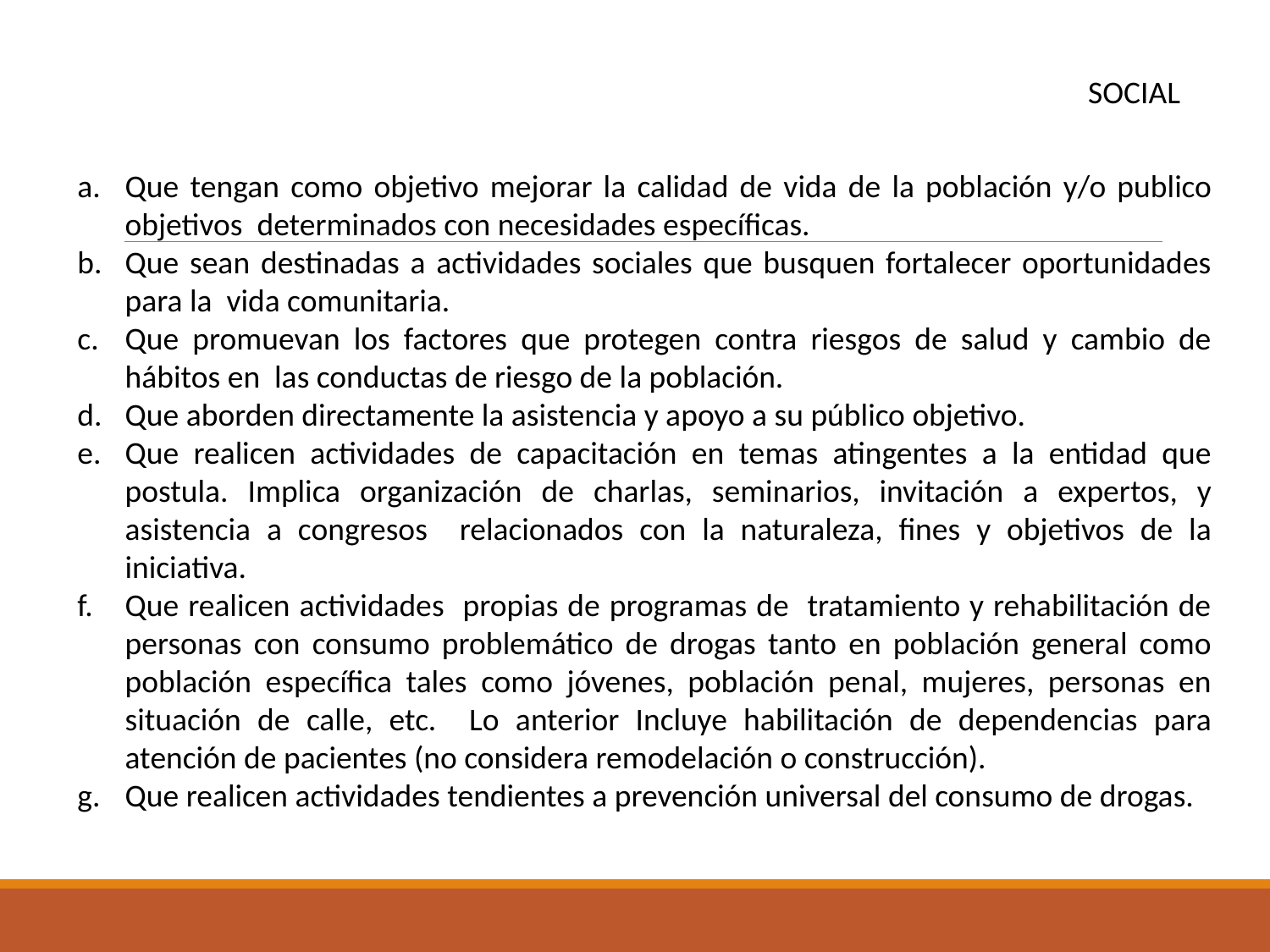

SOCIAL
Que tengan como objetivo mejorar la calidad de vida de la población y/o publico objetivos  determinados con necesidades específicas.
Que sean destinadas a actividades sociales que busquen fortalecer oportunidades para la  vida comunitaria.
Que promuevan los factores que protegen contra riesgos de salud y cambio de hábitos en  las conductas de riesgo de la población.
Que aborden directamente la asistencia y apoyo a su público objetivo.
Que realicen actividades de capacitación en temas atingentes a la entidad que postula. Implica organización de charlas, seminarios, invitación a expertos, y asistencia a congresos  relacionados con la naturaleza, fines y objetivos de la iniciativa.
Que realicen actividades  propias de programas de  tratamiento y rehabilitación de personas con consumo problemático de drogas tanto en población general como población específica tales como jóvenes, población penal, mujeres, personas en situación de calle, etc.  Lo anterior Incluye habilitación de dependencias para atención de pacientes (no considera remodelación o construcción).
Que realicen actividades tendientes a prevención universal del consumo de drogas.